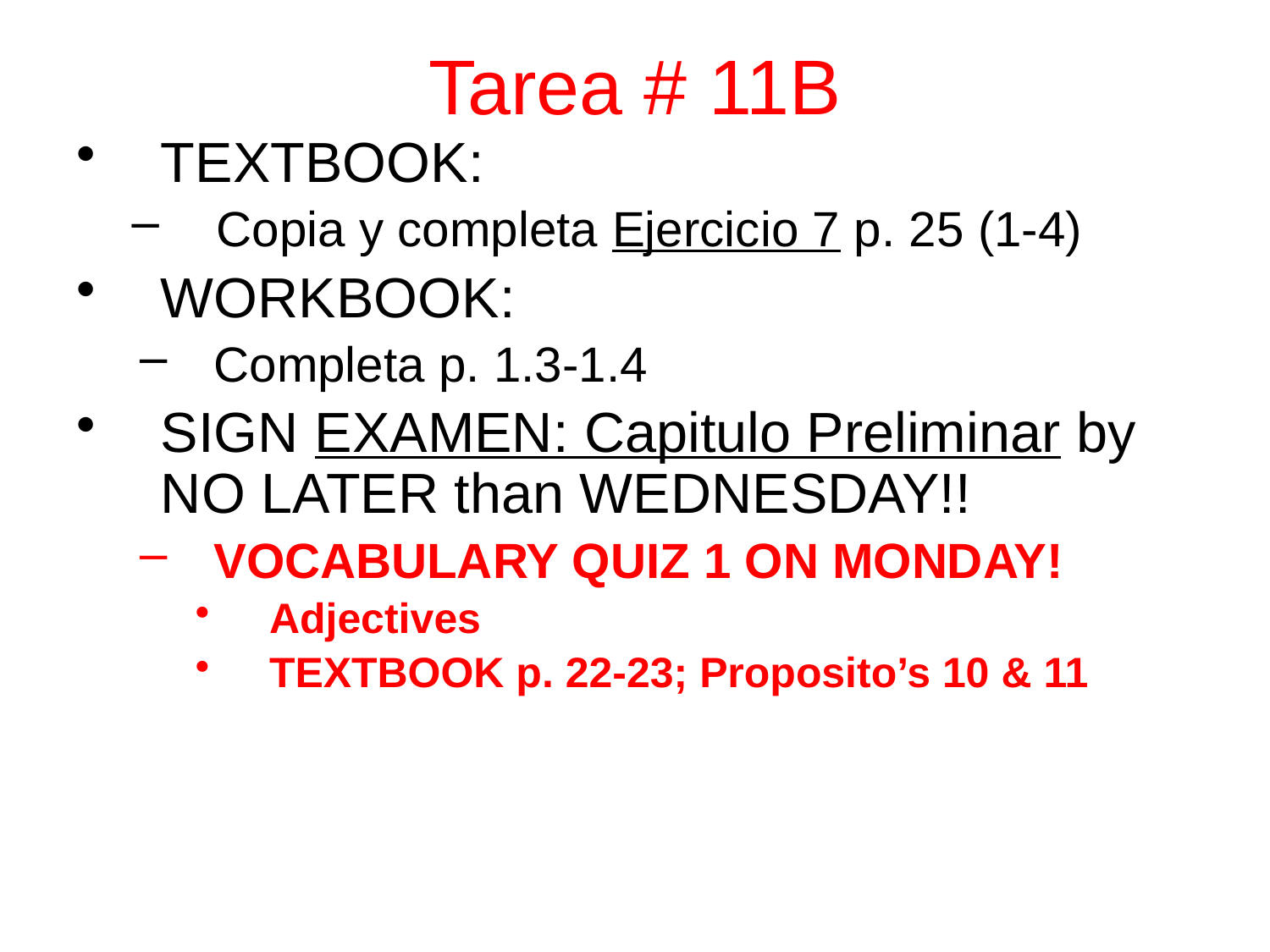

Tarea # 11B
TEXTBOOK:
Copia y completa Ejercicio 7 p. 25 (1-4)
WORKBOOK:
Completa p. 1.3-1.4
SIGN EXAMEN: Capitulo Preliminar by NO LATER than WEDNESDAY!!
VOCABULARY QUIZ 1 ON MONDAY!
Adjectives
TEXTBOOK p. 22-23; Proposito’s 10 & 11